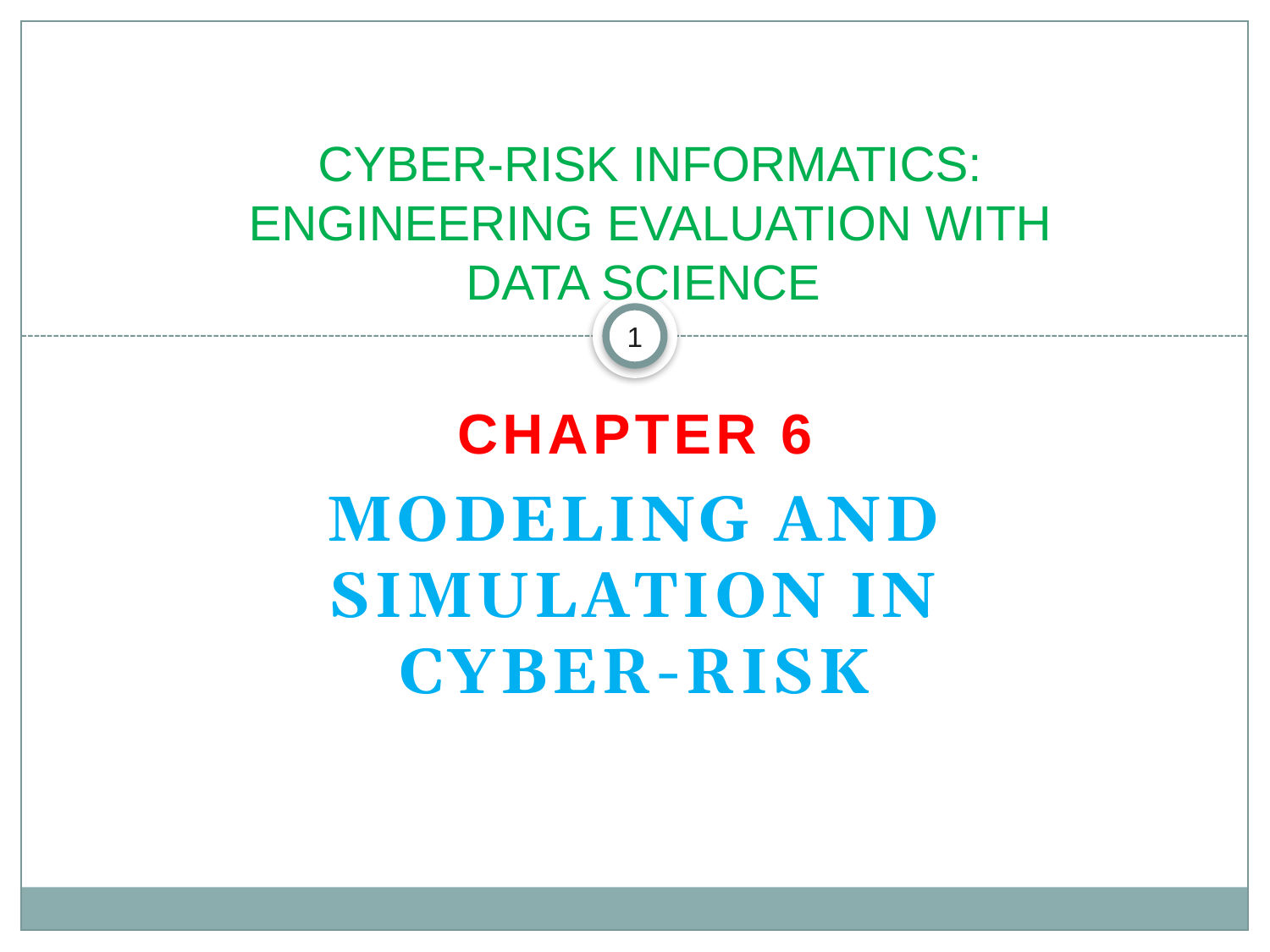

#
Cyber-Risk Informatics:
Engineering Evaluation with Data Science
1
Chapter 6
Modeling AND SIMULATION in cyber-risk